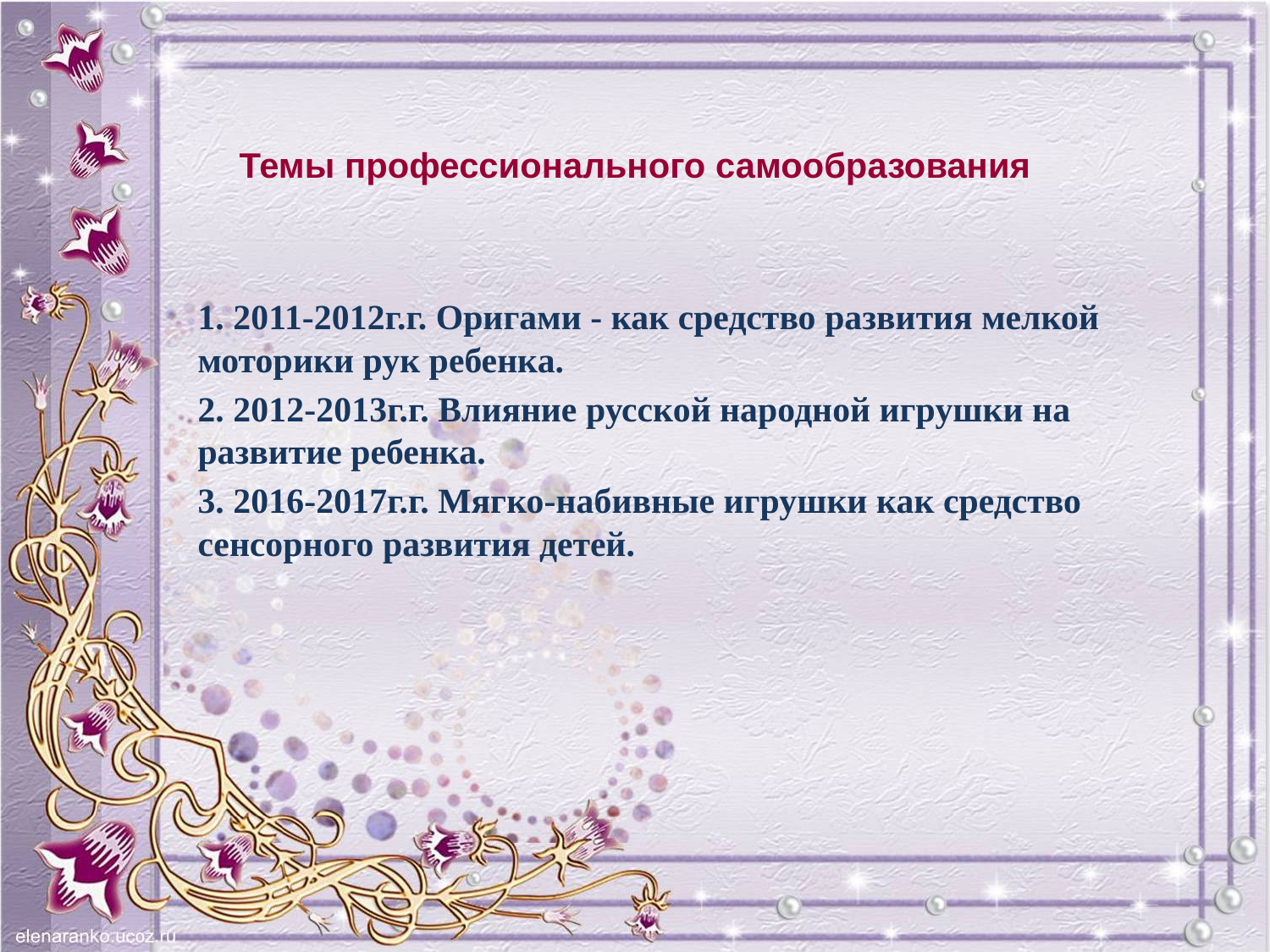

# Темы профессионального самообразования

1. 2011-2012г.г. Оригами - как средство развития мелкой моторики рук ребенка.
2. 2012-2013г.г. Влияние русской народной игрушки на развитие ребенка.
3. 2016-2017г.г. Мягко-набивные игрушки как средство сенсорного развития детей.